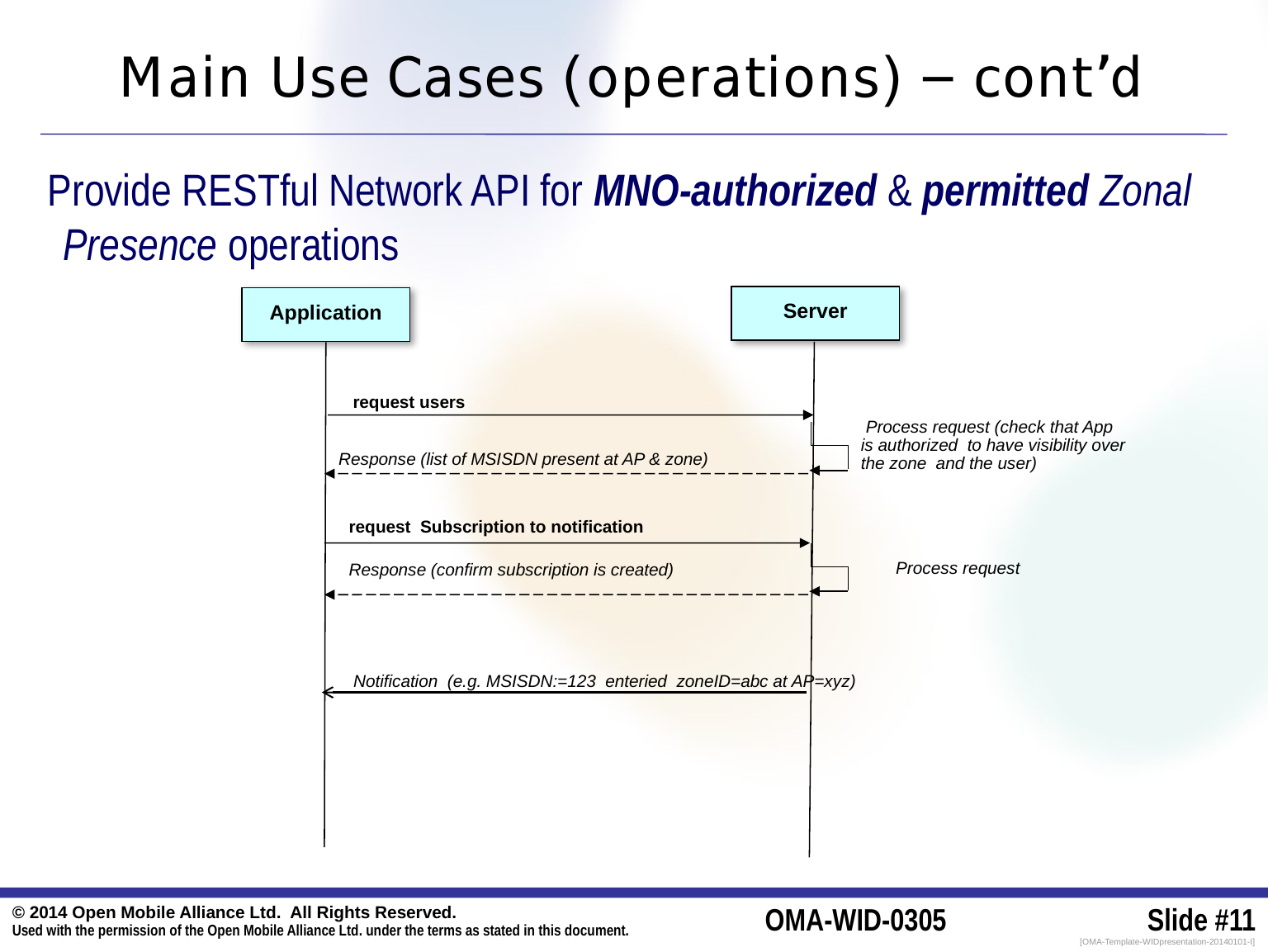

# Main Use Cases (operations) – cont’d
Provide RESTful Network API for MNO-authorized & permitted Zonal Presence operations
Server
Application

   request users

 Process request (check that App
is authorized  to have visibility over
the zone  and the user)
   Response (list of MSISDN present at AP & zone)

   request  Subscription to notification

   Response (confirm subscription is created)
   Process request

   Notification  (e.g. MSISDN:=123  enteried  zoneID=abc at AP=xyz)